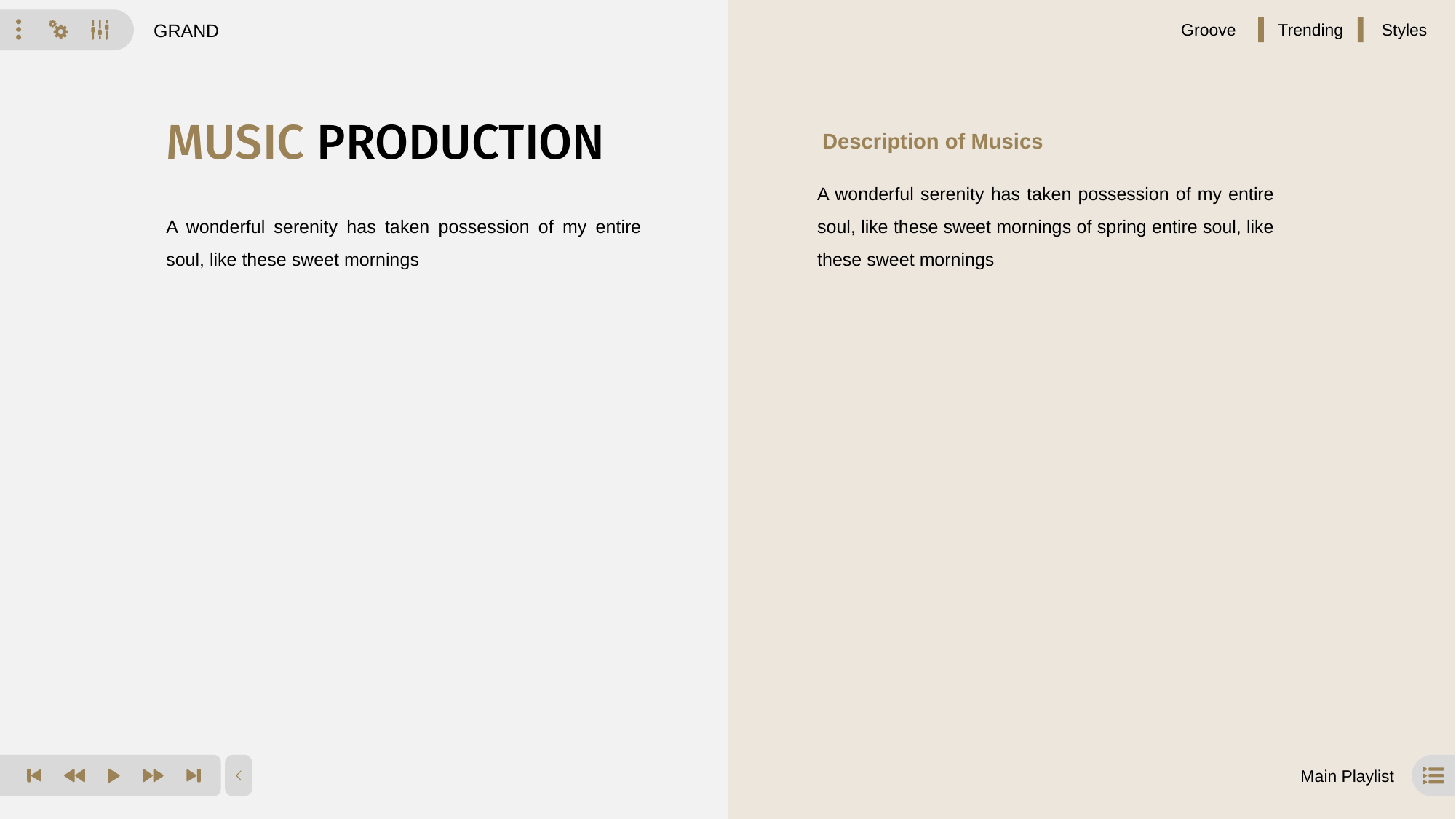

GRAND
Groove
Trending
Styles

MUSIC PRODUCTION
Description of Musics
A wonderful serenity has taken possession of my entire soul, like these sweet mornings of spring entire soul, like these sweet mornings
A wonderful serenity has taken possession of my entire soul, like these sweet mornings

Main Playlist